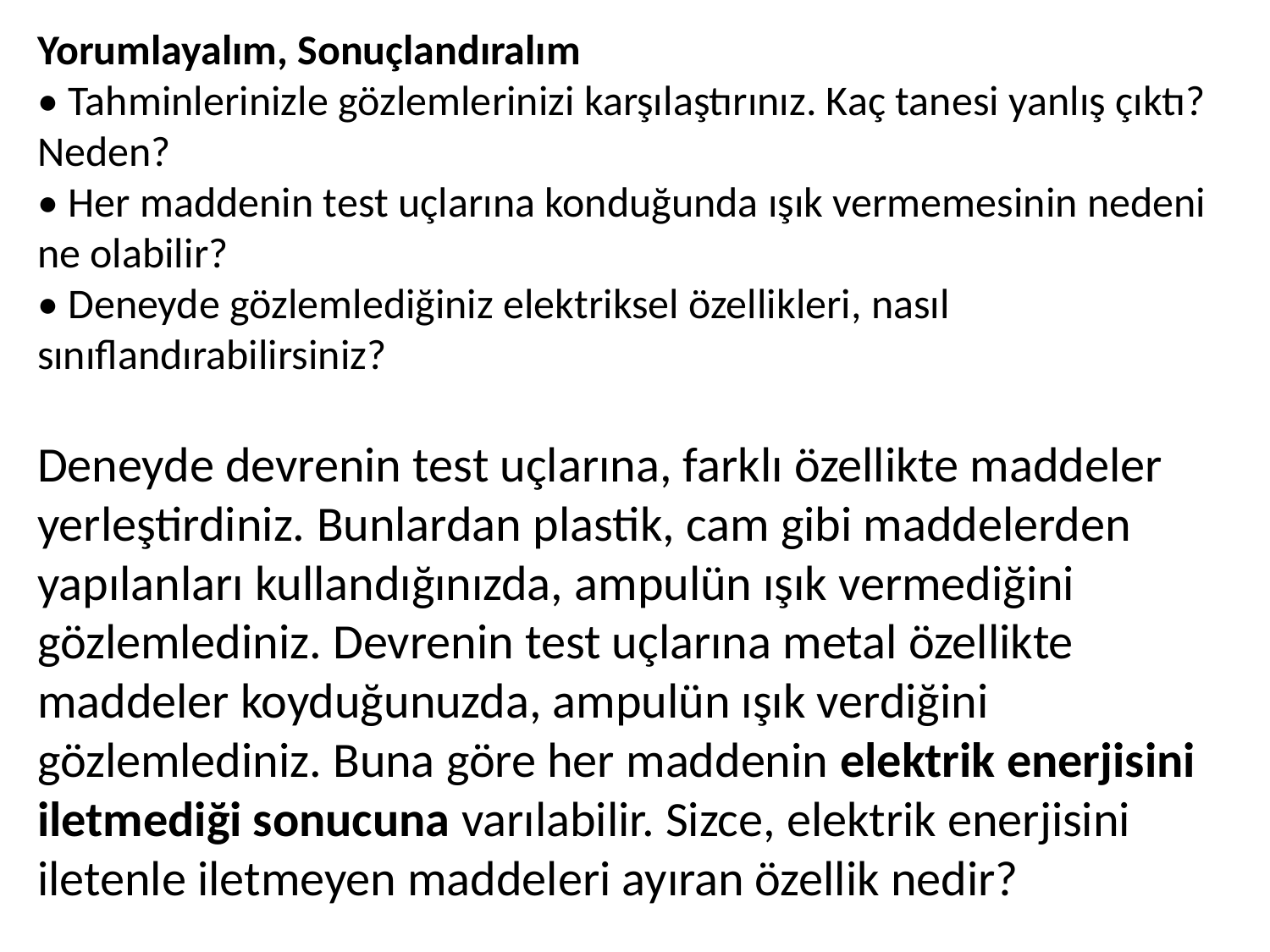

Yorumlayalım, Sonuçlandıralım
• Tahminlerinizle gözlemlerinizi karşılaştırınız. Kaç tanesi yanlış çıktı? Neden?
• Her maddenin test uçlarına konduğunda ışık vermemesinin nedeni ne olabilir?
• Deneyde gözlemlediğiniz elektriksel özellikleri, nasıl sınıflandırabilirsiniz?
Deneyde devrenin test uçlarına, farklı özellikte maddeler yerleştirdiniz. Bunlardan plastik, cam gibi maddelerden yapılanları kullandığınızda, ampulün ışık vermediğini gözlemlediniz. Devrenin test uçlarına metal özellikte maddeler koyduğunuzda, ampulün ışık verdiğini gözlemlediniz. Buna göre her maddenin elektrik enerjisini iletmediği sonucuna varılabilir. Sizce, elektrik enerjisini iletenle iletmeyen maddeleri ayıran özellik nedir?